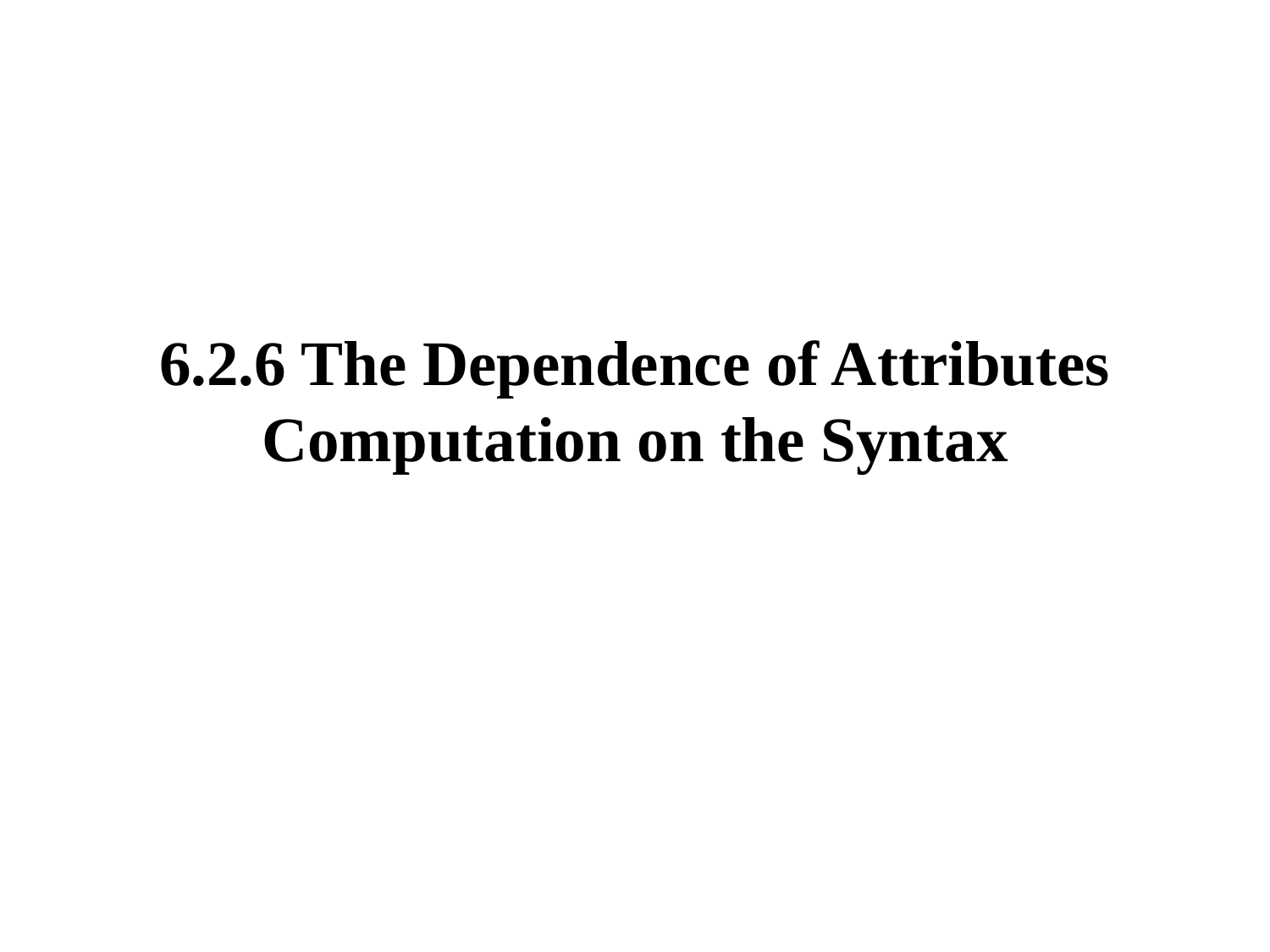

# 6.2.6 The Dependence of Attributes Computation on the Syntax